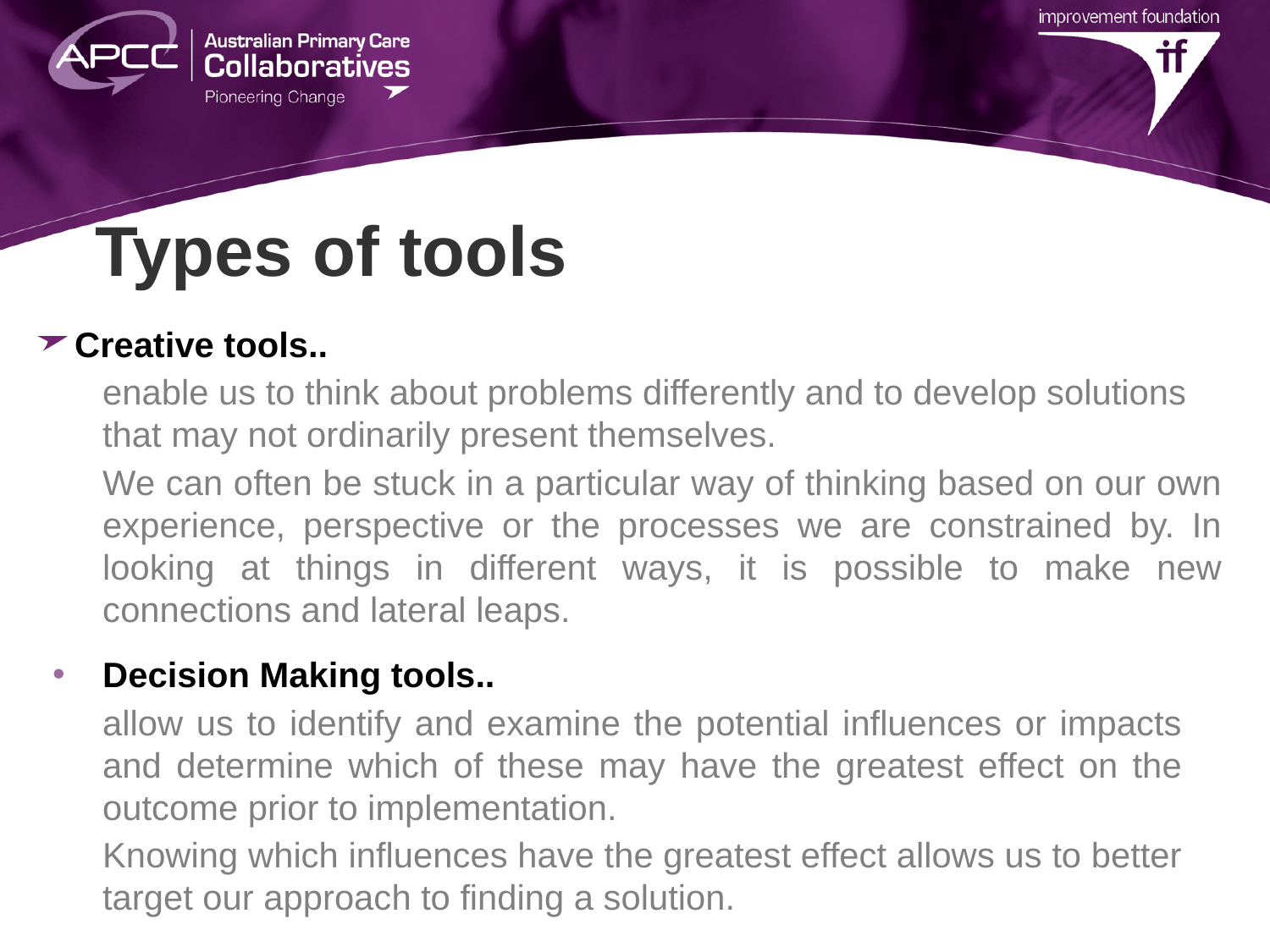

# Types of tools
Creative tools..
enable us to think about problems differently and to develop solutions that may not ordinarily present themselves.
We can often be stuck in a particular way of thinking based on our own experience, perspective or the processes we are constrained by. In looking at things in different ways, it is possible to make new connections and lateral leaps.
Decision Making tools..
allow us to identify and examine the potential influences or impacts and determine which of these may have the greatest effect on the outcome prior to implementation.
Knowing which influences have the greatest effect allows us to better target our approach to finding a solution.